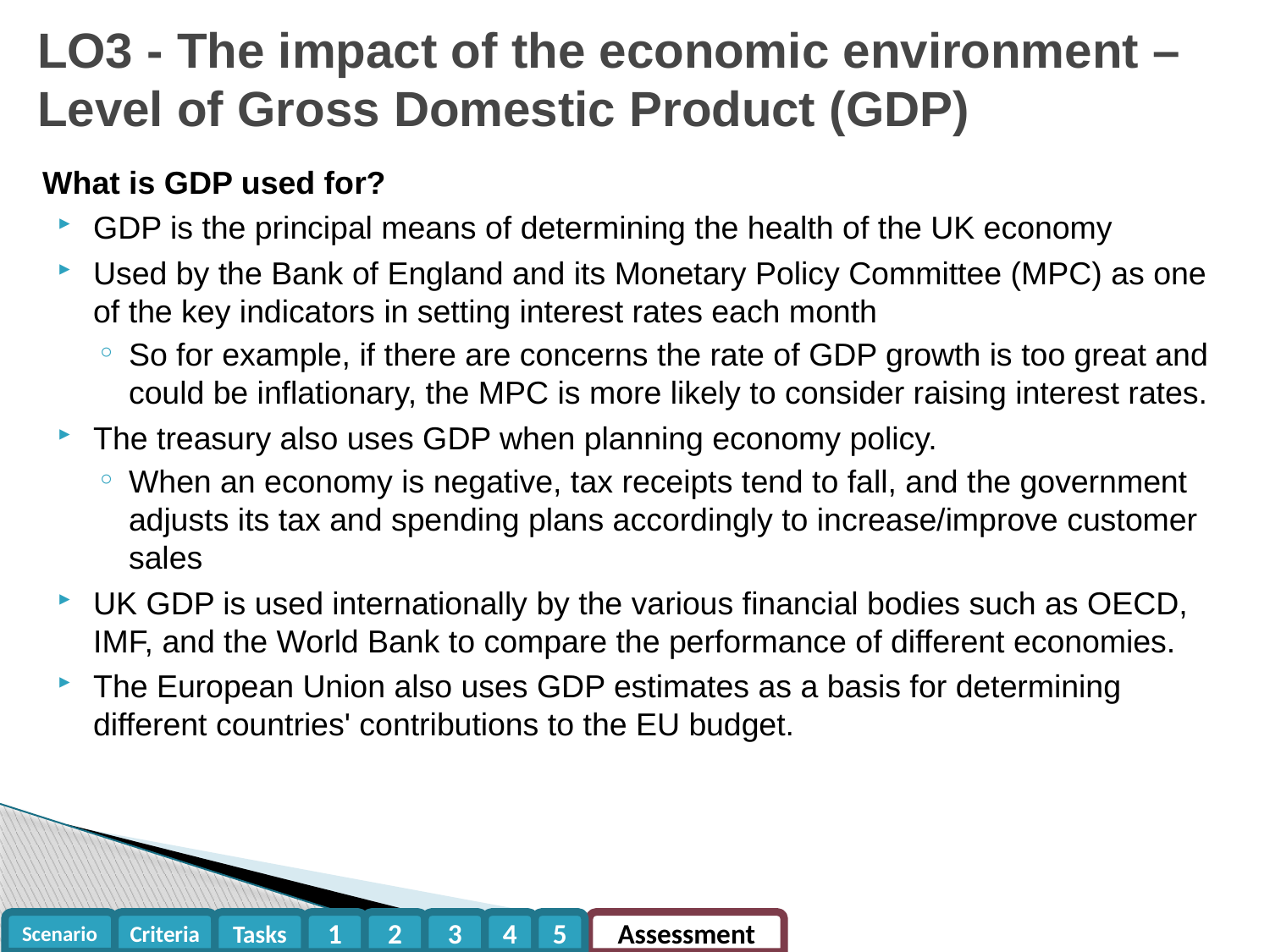

LO3 - The impact of the economic environment – Level of Gross Domestic Product (GDP)
What is GDP used for?
GDP is the principal means of determining the health of the UK economy
Used by the Bank of England and its Monetary Policy Committee (MPC) as one of the key indicators in setting interest rates each month
So for example, if there are concerns the rate of GDP growth is too great and could be inflationary, the MPC is more likely to consider raising interest rates.
The treasury also uses GDP when planning economy policy.
When an economy is negative, tax receipts tend to fall, and the government adjusts its tax and spending plans accordingly to increase/improve customer sales
UK GDP is used internationally by the various financial bodies such as OECD, IMF, and the World Bank to compare the performance of different economies.
The European Union also uses GDP estimates as a basis for determining different countries' contributions to the EU budget.